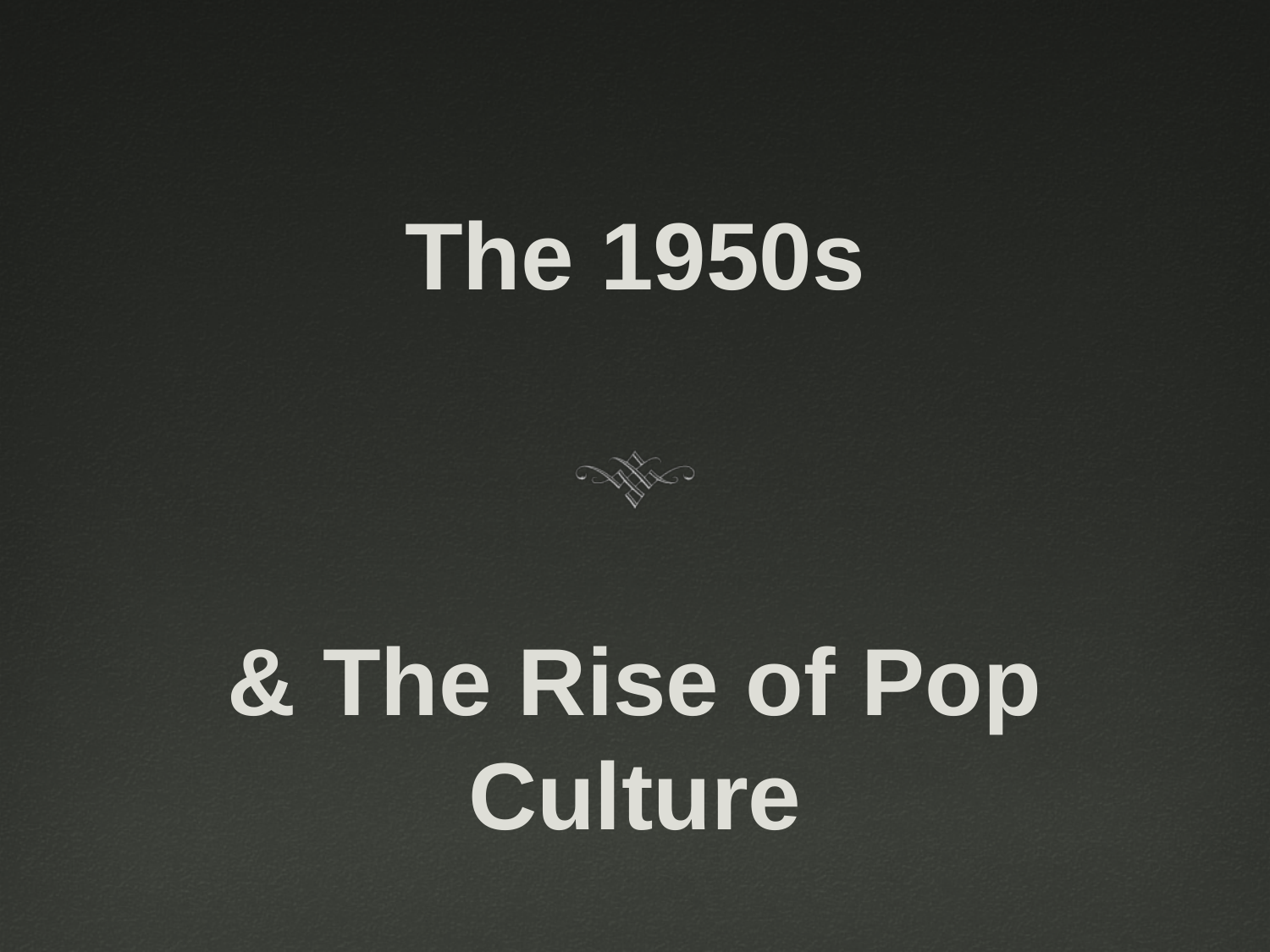

# The 1950s
& The Rise of Pop Culture